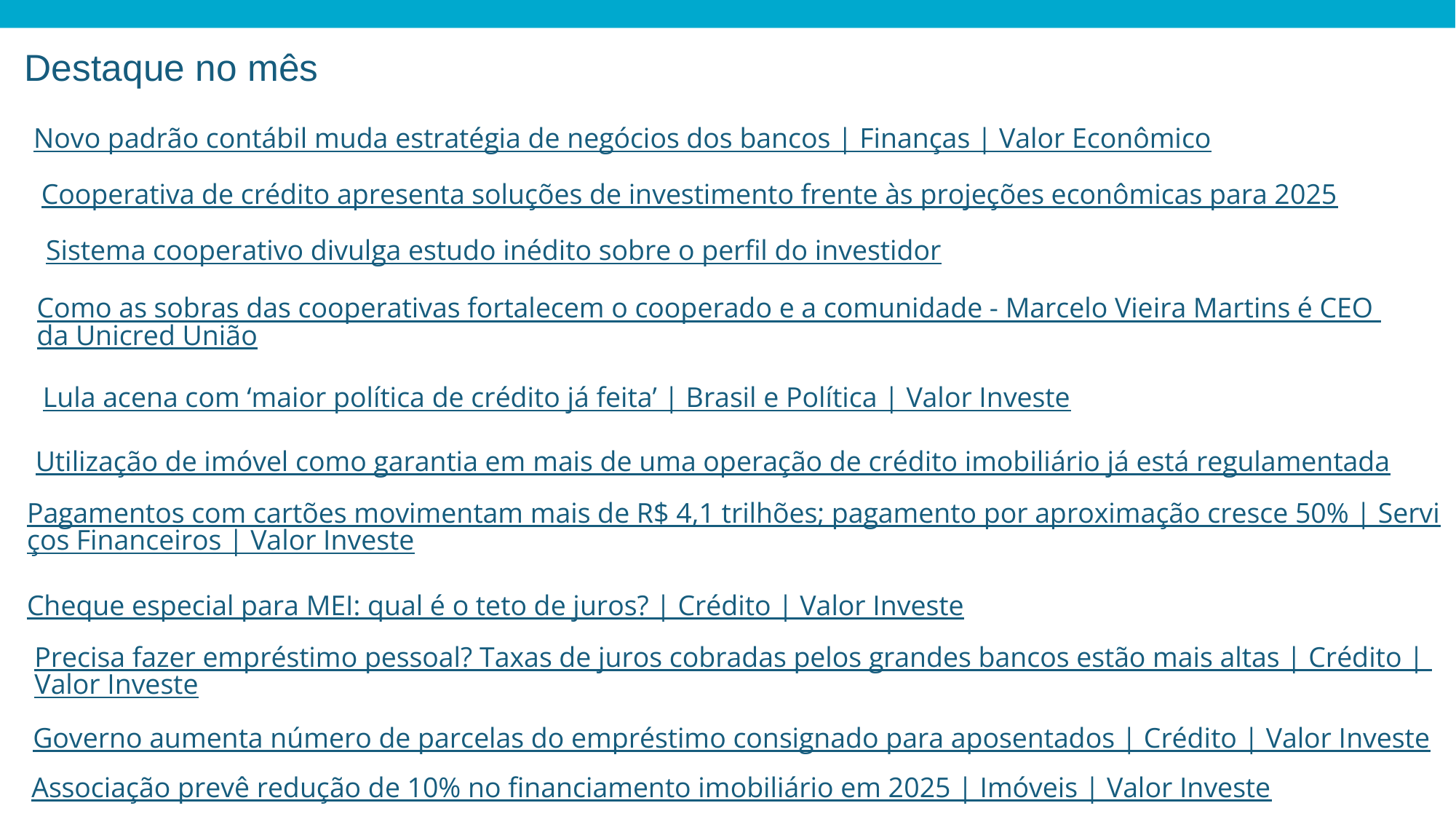

# Destaque no mês
Novo padrão contábil muda estratégia de negócios dos bancos | Finanças | Valor Econômico
Cooperativa de crédito apresenta soluções de investimento frente às projeções econômicas para 2025
Sistema cooperativo divulga estudo inédito sobre o perfil do investidor
Como as sobras das cooperativas fortalecem o cooperado e a comunidade - Marcelo Vieira Martins é CEO da Unicred União
Lula acena com ‘maior política de crédito já feita’ | Brasil e Política | Valor Investe
Utilização de imóvel como garantia em mais de uma operação de crédito imobiliário já está regulamentada
Pagamentos com cartões movimentam mais de R$ 4,1 trilhões; pagamento por aproximação cresce 50% | Serviços Financeiros | Valor Investe
Cheque especial para MEI: qual é o teto de juros? | Crédito | Valor Investe
Precisa fazer empréstimo pessoal? Taxas de juros cobradas pelos grandes bancos estão mais altas | Crédito | Valor Investe
Governo aumenta número de parcelas do empréstimo consignado para aposentados | Crédito | Valor Investe
Associação prevê redução de 10% no financiamento imobiliário em 2025 | Imóveis | Valor Investe